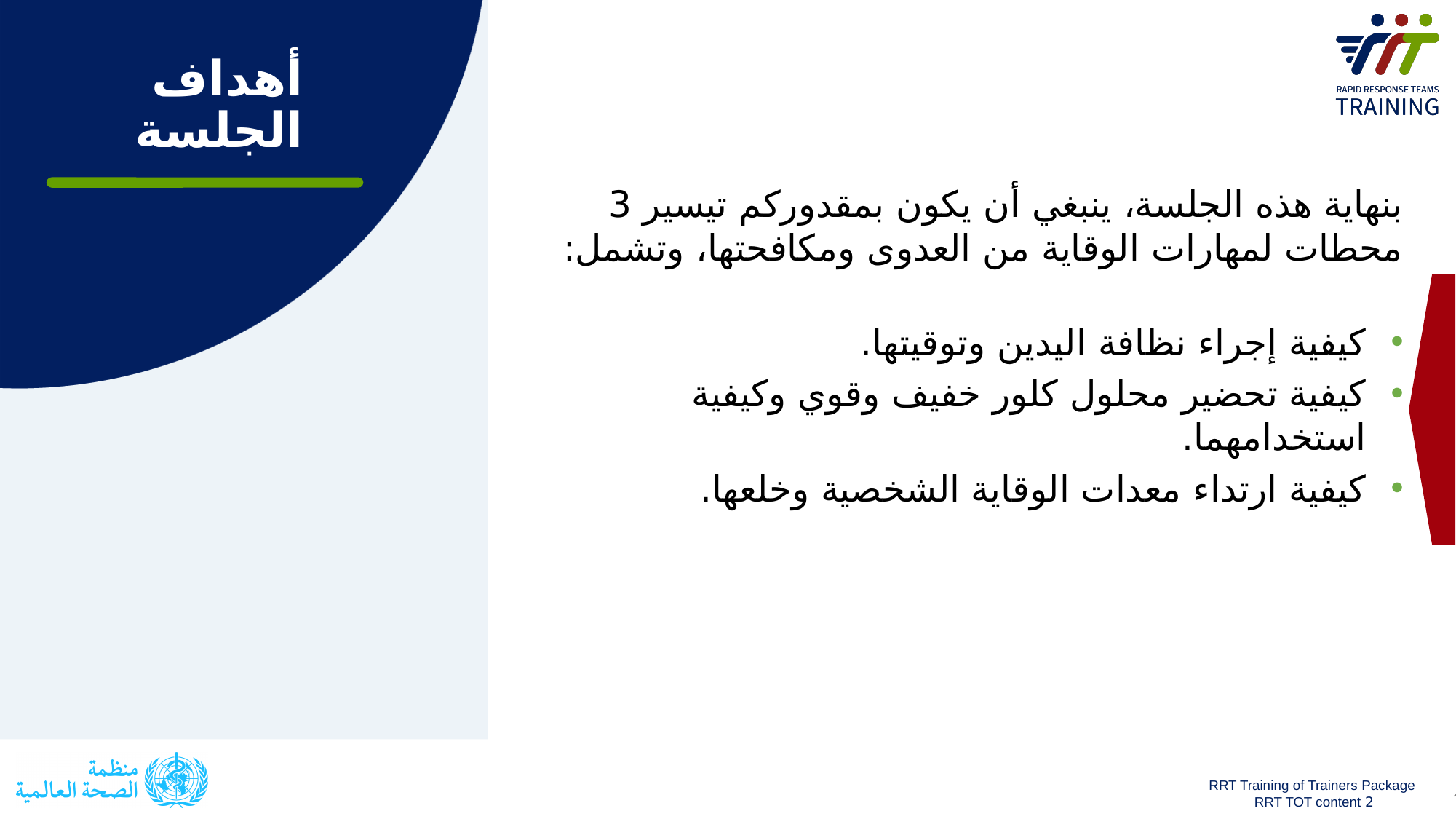

# أهداف  الجلسة
بنهاية هذه الجلسة، ينبغي أن يكون بمقدوركم تيسير 3 محطات لمهارات الوقاية من العدوى ومكافحتها، وتشمل:
كيفية إجراء نظافة اليدين وتوقيتها.
كيفية تحضير محلول كلور خفيف وقوي وكيفية استخدامهما.
كيفية ارتداء معدات الوقاية الشخصية وخلعها.